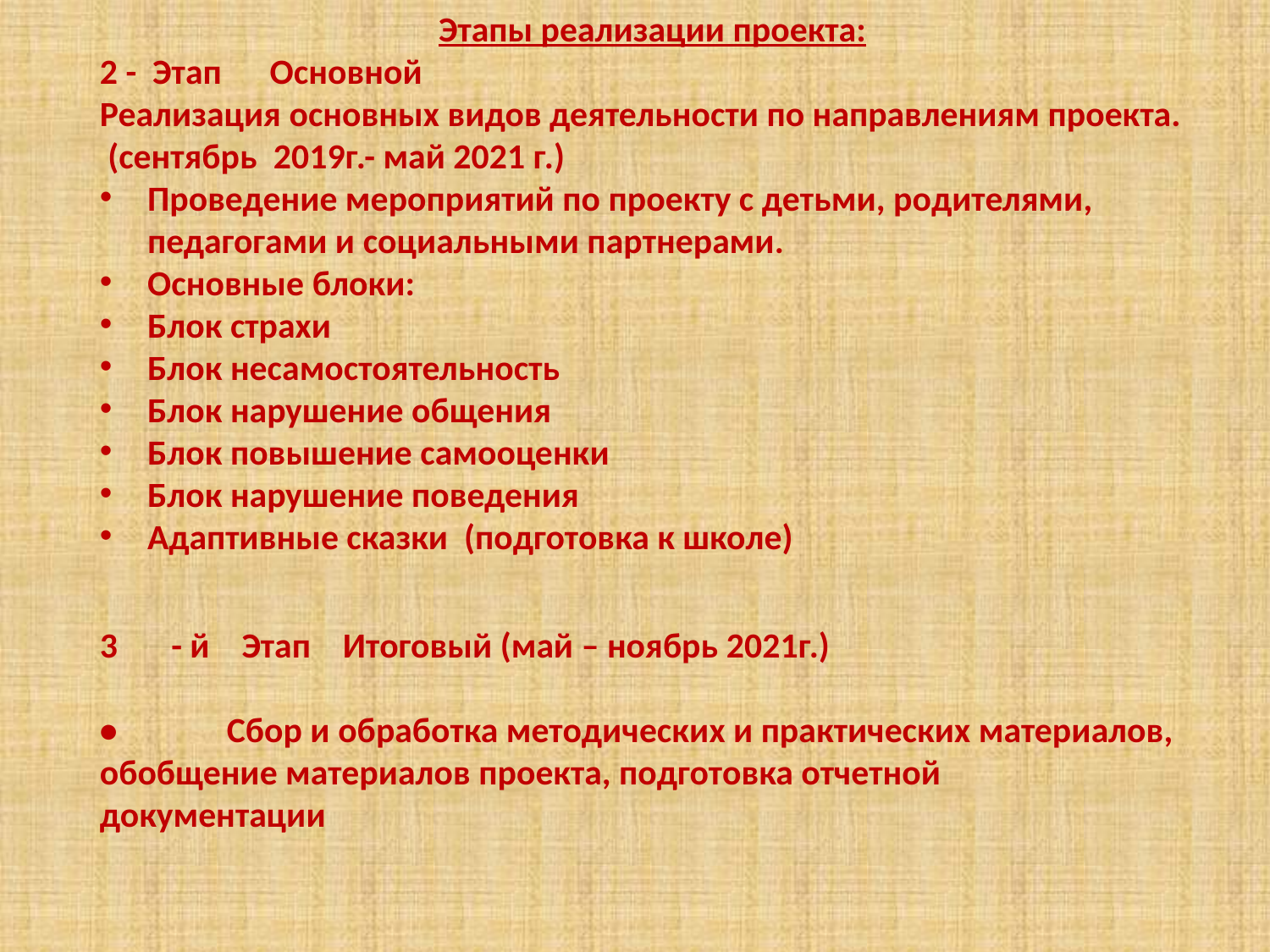

Этапы реализации проекта:
2 -  Этап      Основной
Реализация основных видов деятельности по направлениям проекта.    (сентябрь  2019г.- май 2021 г.)
Проведение мероприятий по проекту с детьми, родителями, педагогами и социальными партнерами.
Основные блоки:
Блок страхи
Блок несамостоятельность
Блок нарушение общения
Блок повышение самооценки
Блок нарушение поведения
Адаптивные сказки  (подготовка к школе)

- й    Этап    Итоговый (май – ноябрь 2021г.)

•	Сбор и обработка методических и практических материалов, обобщение материалов проекта, подготовка отчетной  документации